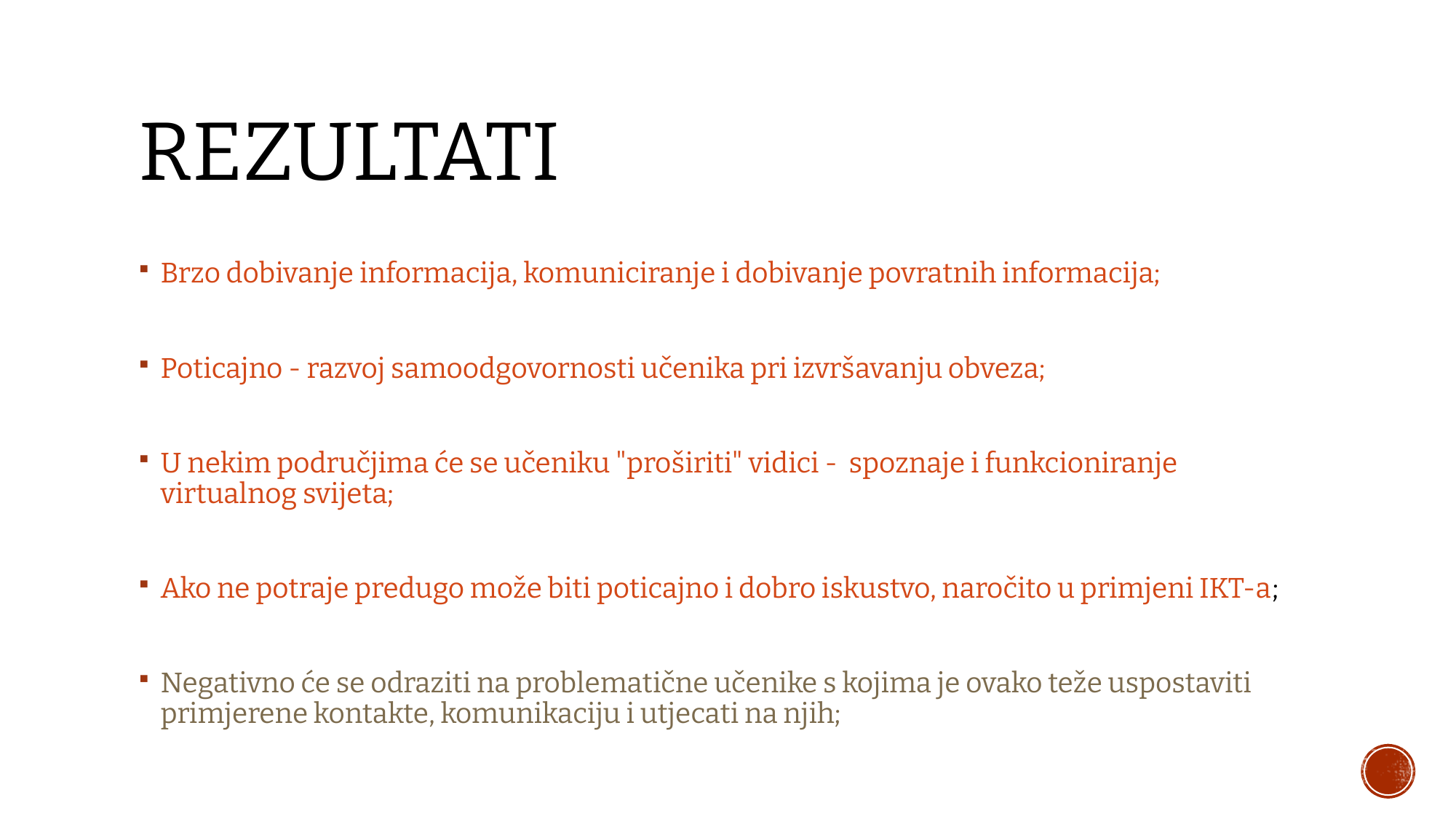

# Rezultati
Brzo dobivanje informacija, komuniciranje i dobivanje povratnih informacija;

Poticajno - razvoj samoodgovornosti učenika pri izvršavanju obveza;

U nekim područjima će se učeniku "proširiti" vidici -  spoznaje i funkcioniranje virtualnog svijeta;

Ako ne potraje predugo može biti poticajno i dobro iskustvo, naročito u primjeni IKT-a;

Negativno će se odraziti na problematične učenike s kojima je ovako teže uspostaviti primjerene kontakte, komunikaciju i utjecati na njih;